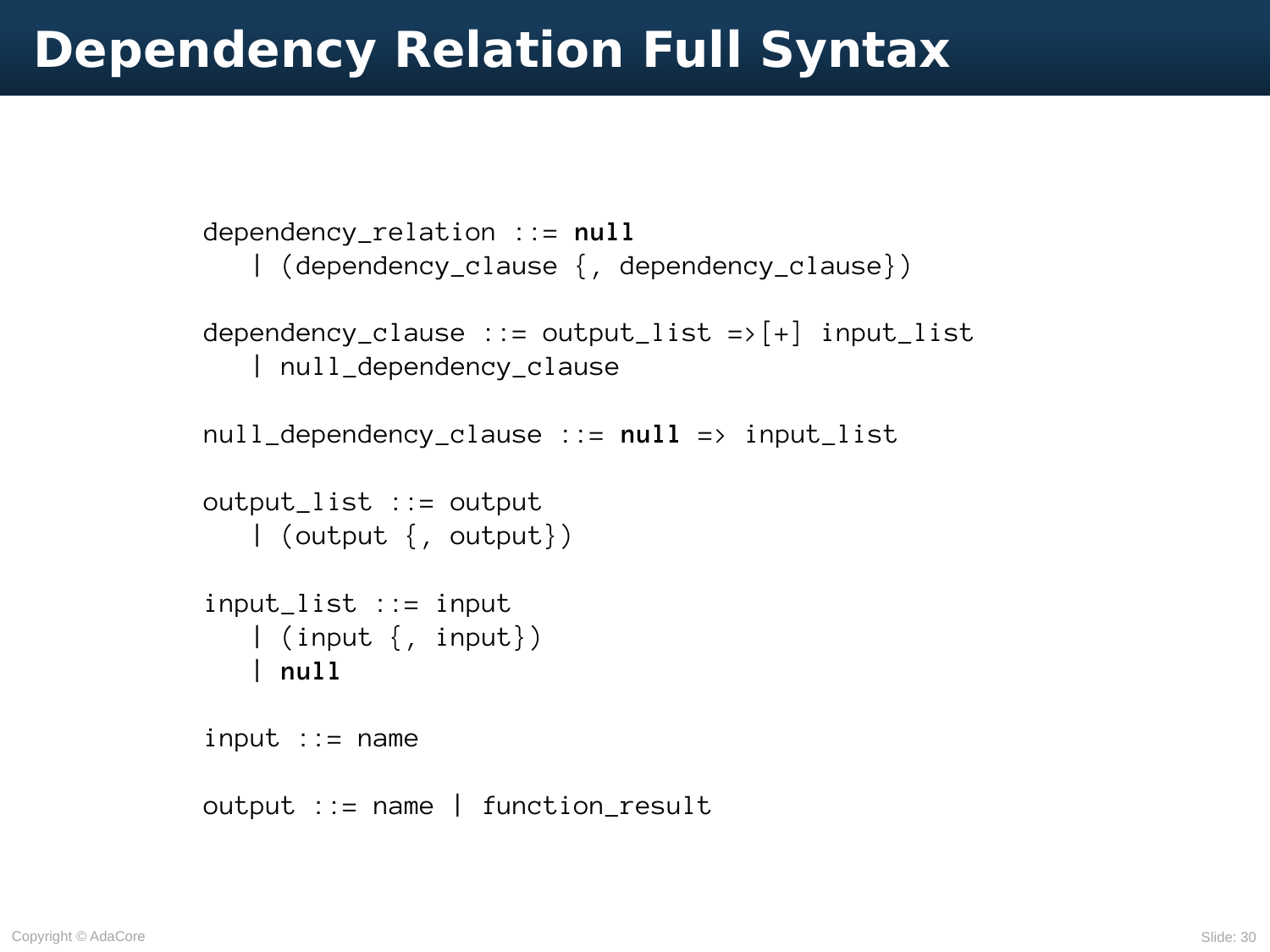

# Dependency Relation Full Syntax
dependency_relation ::= null
   | (dependency_clause {, dependency_clause})

dependency_clause ::= output_list =>[+] input_list
   | null_dependency_clause

null_dependency_clause ::= null => input_list

output_list ::= output
   | (output {, output})

input_list ::= input
   | (input {, input})
   | null

input ::= name

output ::= name | function_result